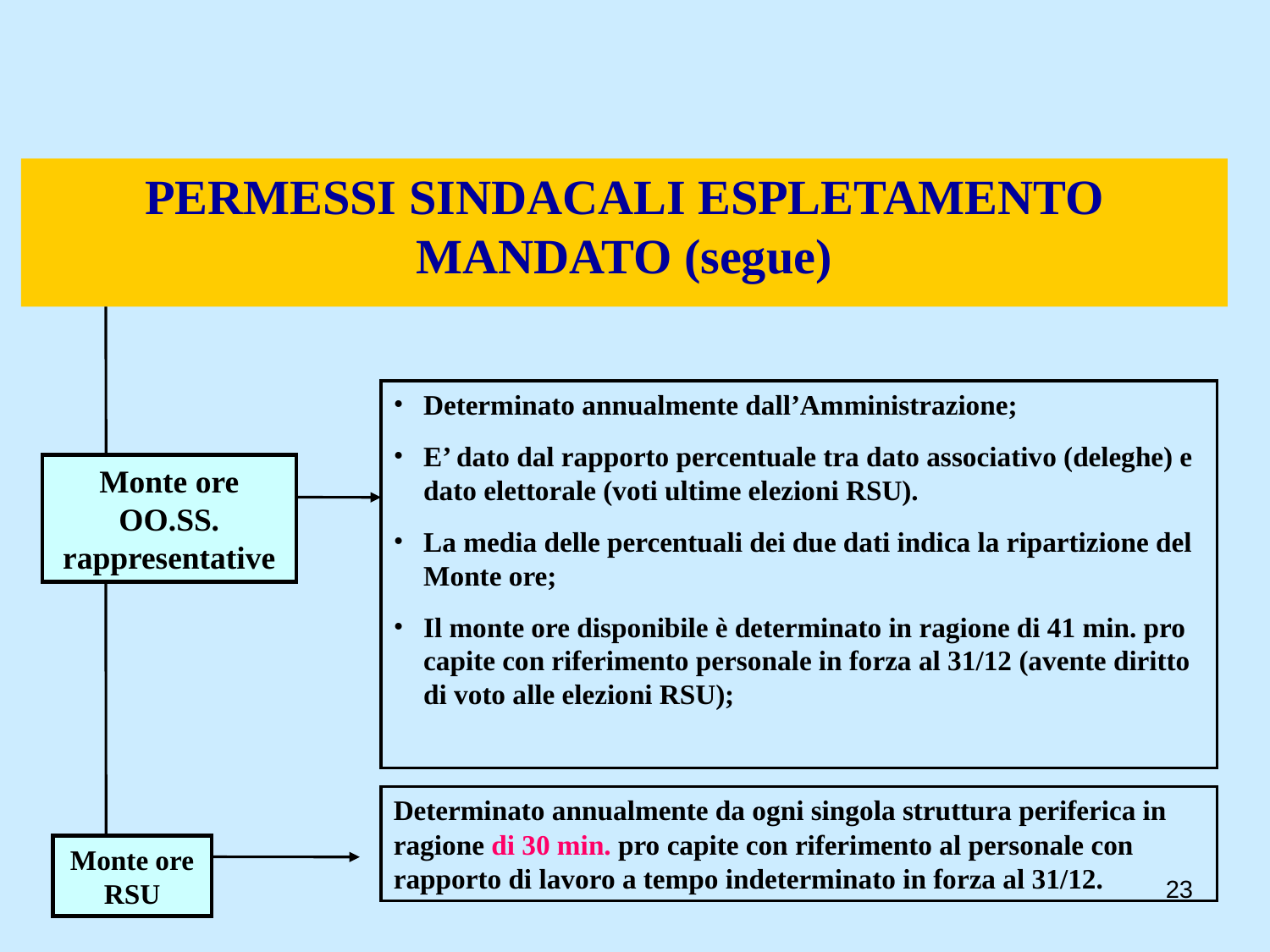

PERMESSI SINDACALI ESPLETAMENTO MANDATO (segue)‏

Determinato annualmente dall’Amministrazione;
E’ dato dal rapporto percentuale tra dato associativo (deleghe) e dato elettorale (voti ultime elezioni RSU).
La media delle percentuali dei due dati indica la ripartizione del Monte ore;
Il monte ore disponibile è determinato in ragione di 41 min. pro capite con riferimento personale in forza al 31/12 (avente diritto di voto alle elezioni RSU);

Monte ore OO.SS. rappresentative

Determinato annualmente da ogni singola struttura periferica in ragione di 30 min. pro capite con riferimento al personale con rapporto di lavoro a tempo indeterminato in forza al 31/12.
Monte ore RSU

23